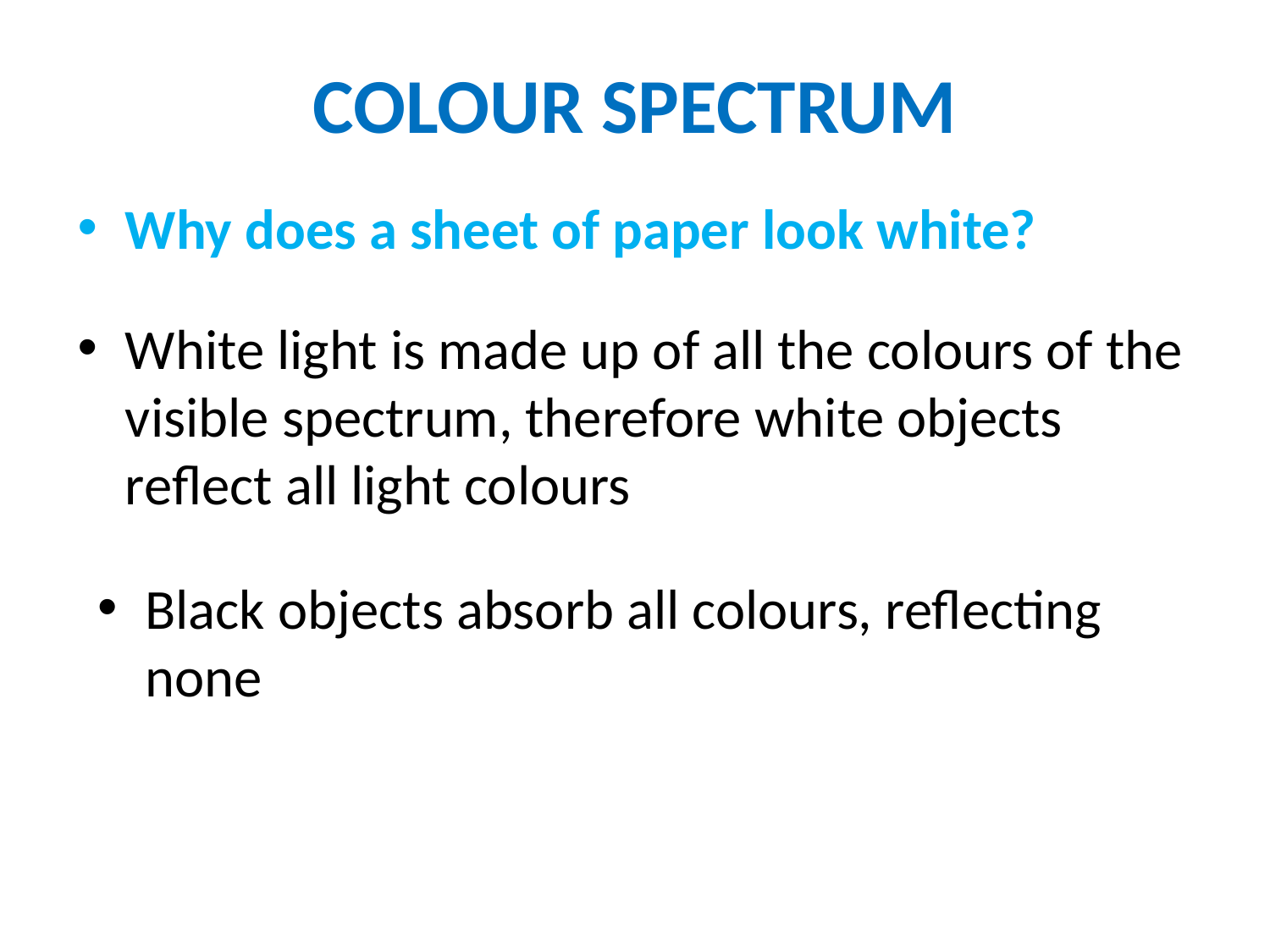

# COLOUR SPECTRUM
Why does a sheet of paper look white?

White light is made up of all the colours of the visible spectrum, therefore white objects reflect all light colours

Black objects absorb all colours, reflecting none